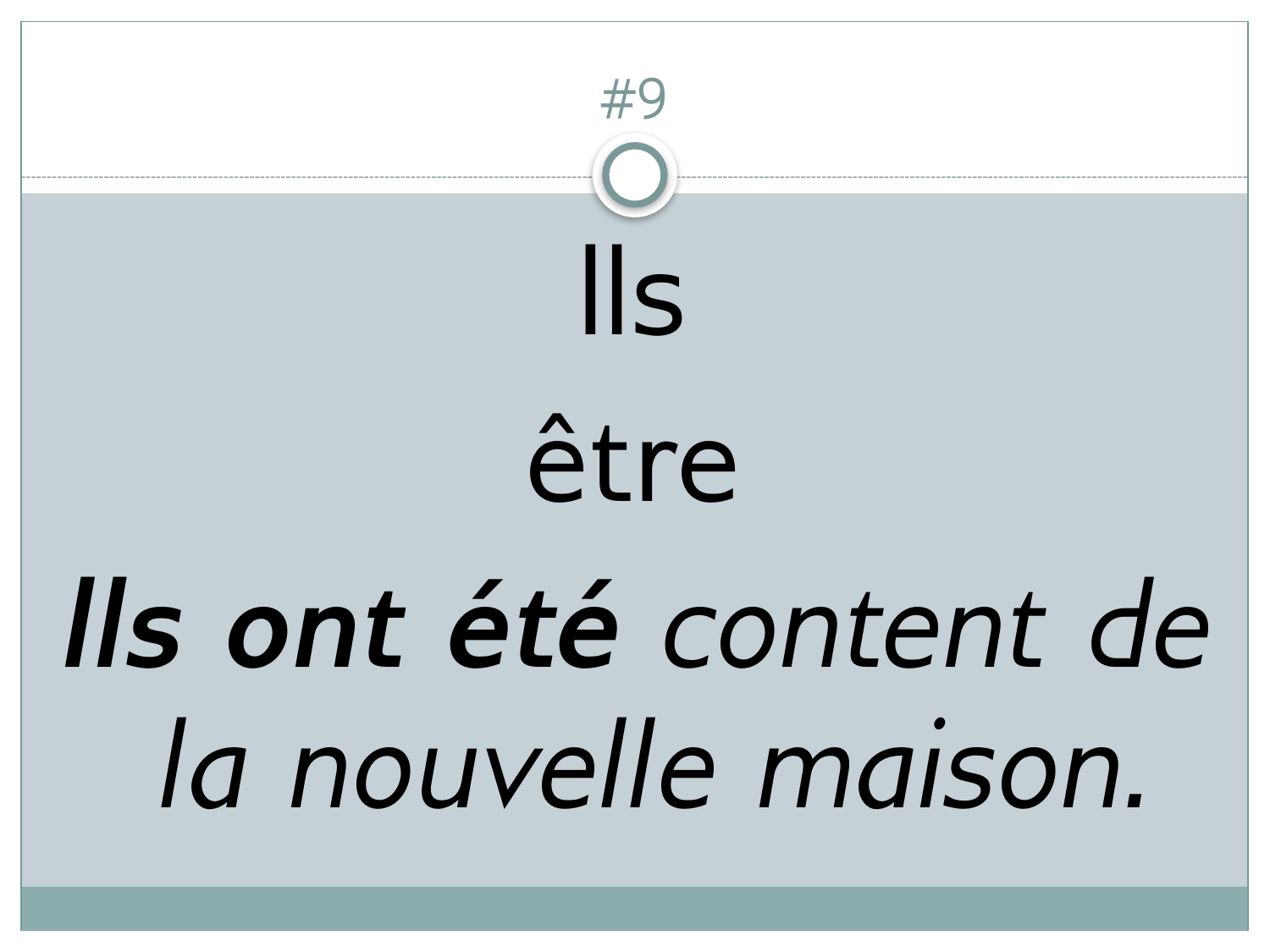

# #9
Ils
être
Ils ont été content de la nouvelle maison.